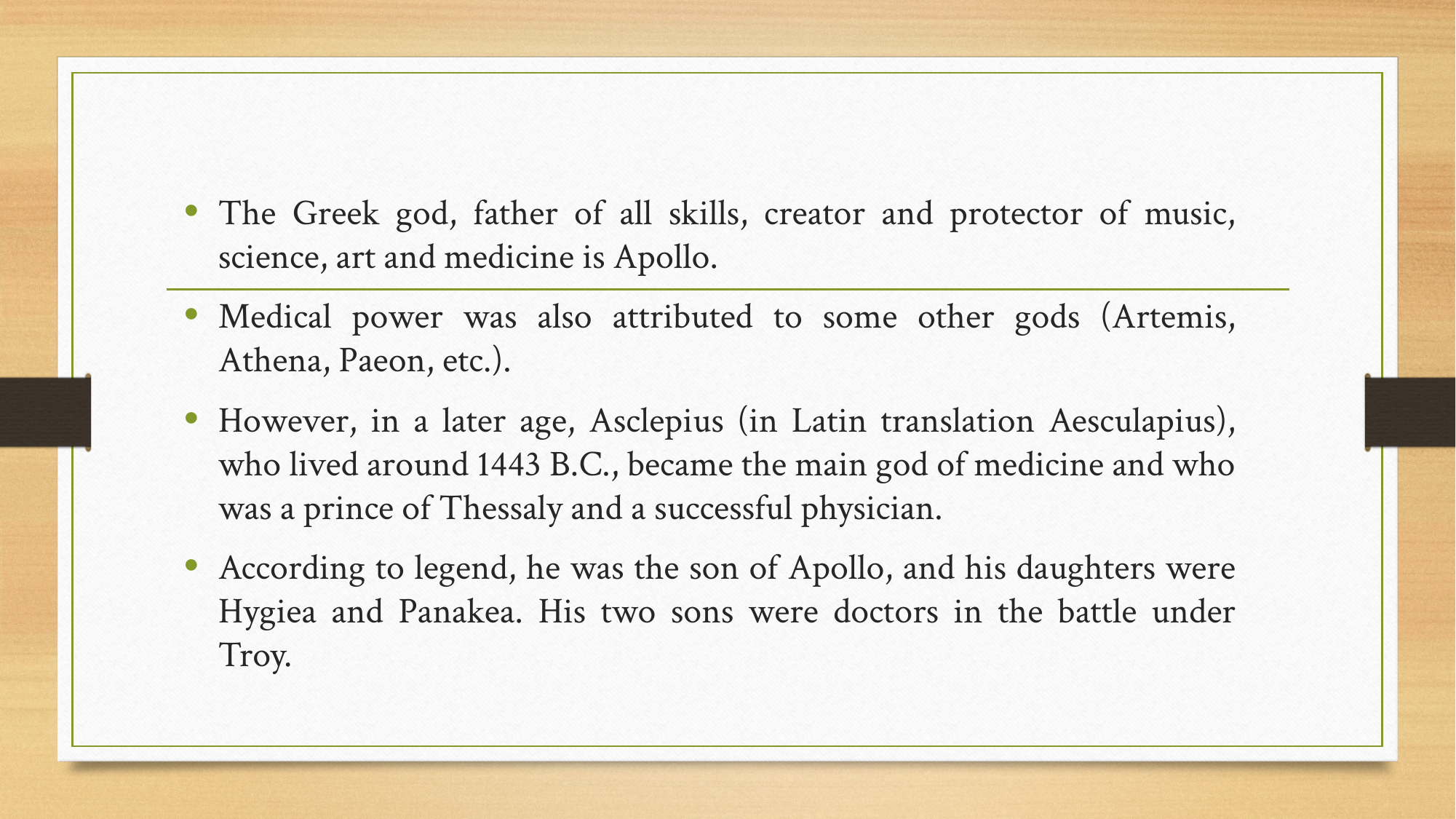

The Greek god, father of all skills, creator and protector of music, science, art and medicine is Apollo.
Medical power was also attributed to some other gods (Artemis, Athena, Paeon, etc.).
However, in a later age, Asclepius (in Latin translation Aesculapius), who lived around 1443 B.C., became the main god of medicine and who was a prince of Thessaly and a successful physician.
According to legend, he was the son of Apollo, and his daughters were Hygiea and Panakea. His two sons were doctors in the battle under Troy.